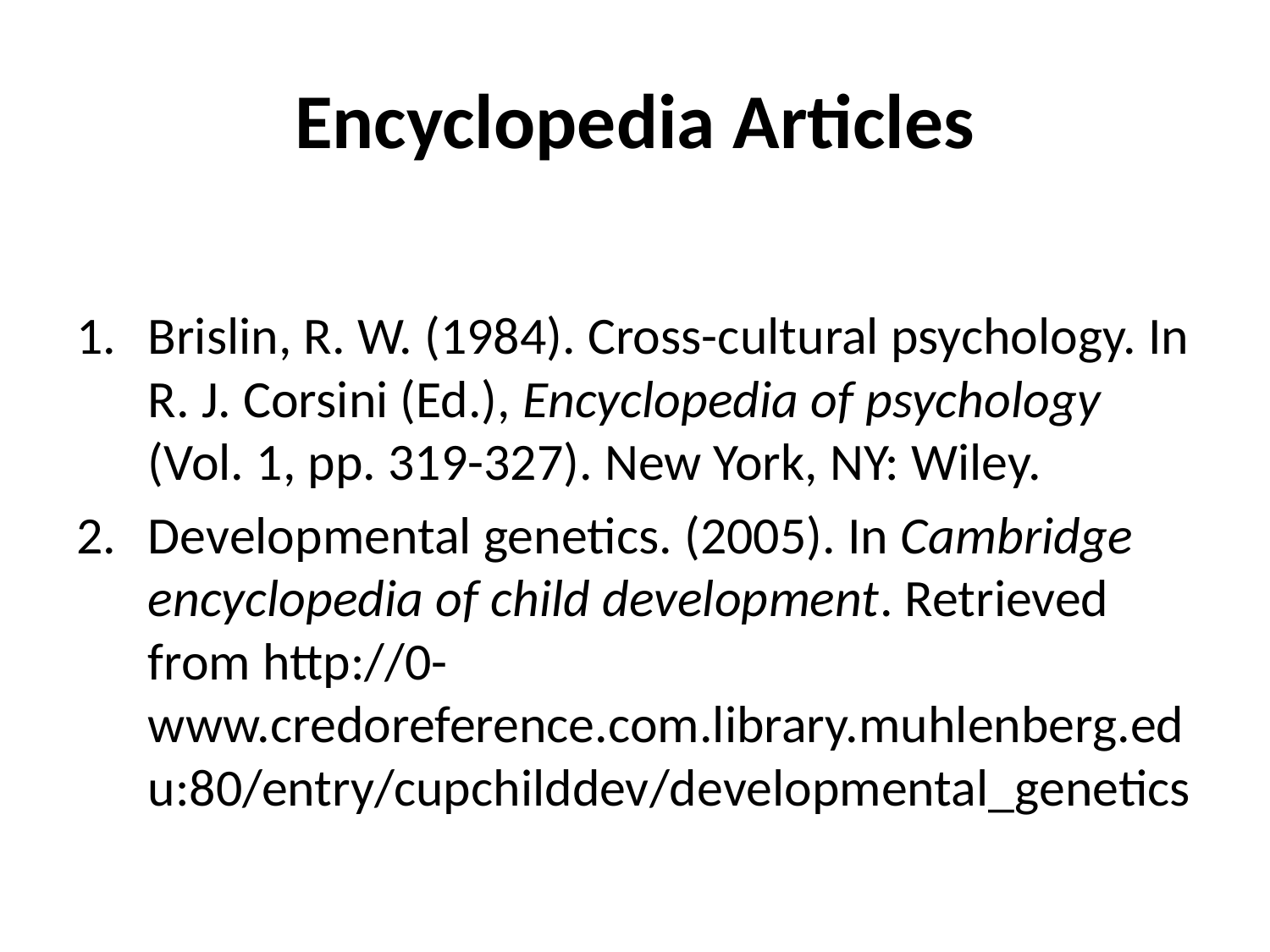

# Encyclopedia Articles

Brislin, R. W. (1984). Cross-cultural psychology. In R. J. Corsini (Ed.), Encyclopedia of psychology (Vol. 1, pp. 319-327). New York, NY: Wiley.
Developmental genetics. (2005). In Cambridge encyclopedia of child development. Retrieved from http://0-www.credoreference.com.library.muhlenberg.edu:80/entry/cupchilddev/developmental_genetics